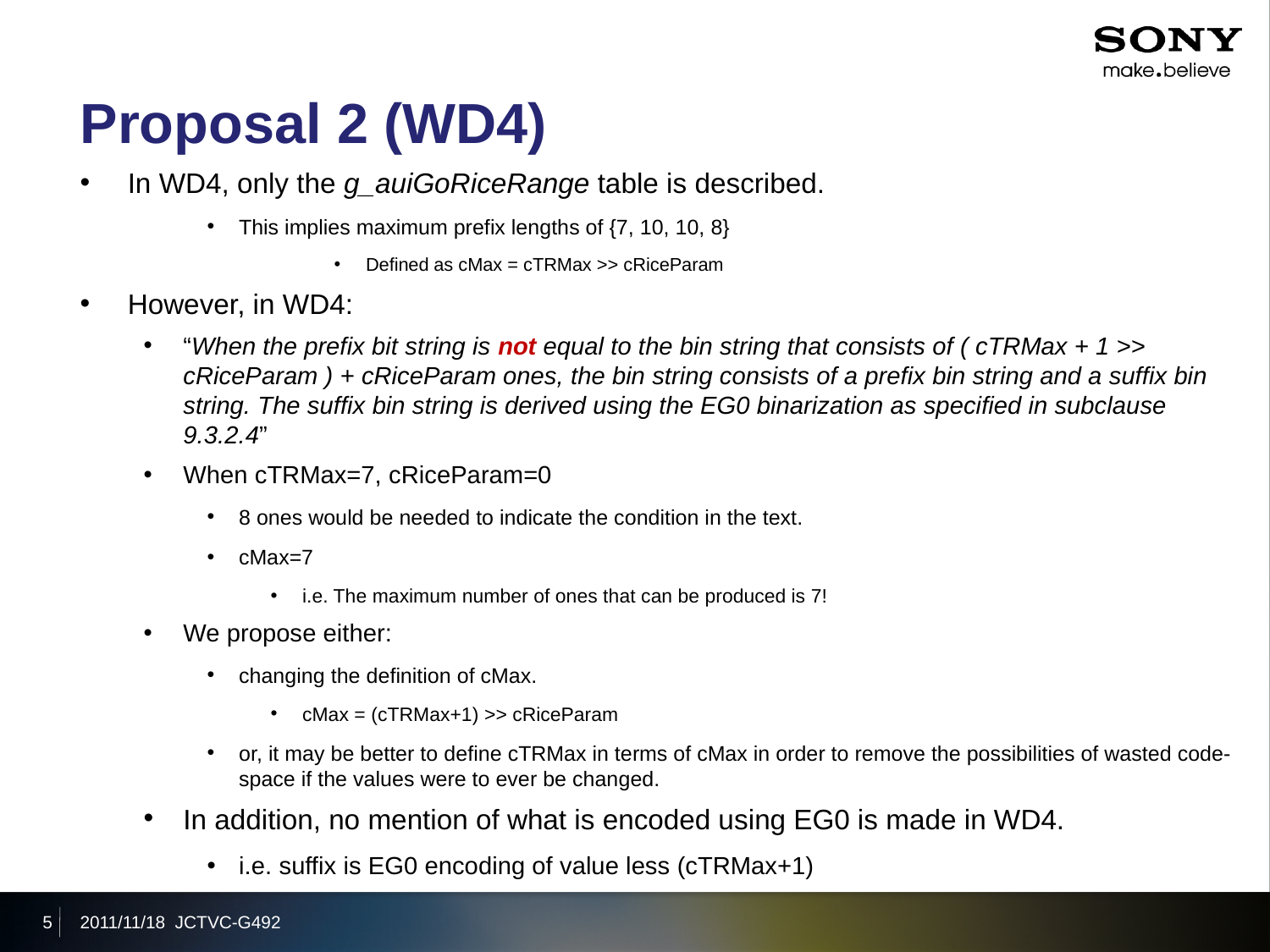

# Proposal 2 (WD4)
In WD4, only the g_auiGoRiceRange table is described.
This implies maximum prefix lengths of {7, 10, 10, 8}
Defined as cMax = cTRMax >> cRiceParam
However, in WD4:
“When the prefix bit string is not equal to the bin string that consists of ( cTRMax + 1 >> cRiceParam ) + cRiceParam ones, the bin string consists of a prefix bin string and a suffix bin string. The suffix bin string is derived using the EG0 binarization as specified in subclause 9.3.2.4”
When cTRMax=7, cRiceParam=0
8 ones would be needed to indicate the condition in the text.
cMax=7
i.e. The maximum number of ones that can be produced is 7!
We propose either:
changing the definition of cMax.
cMax = (cTRMax+1) >> cRiceParam
or, it may be better to define cTRMax in terms of cMax in order to remove the possibilities of wasted code-space if the values were to ever be changed.
In addition, no mention of what is encoded using EG0 is made in WD4.
i.e. suffix is EG0 encoding of value less (cTRMax+1)
5
2011/11/18
JCTVC-G492